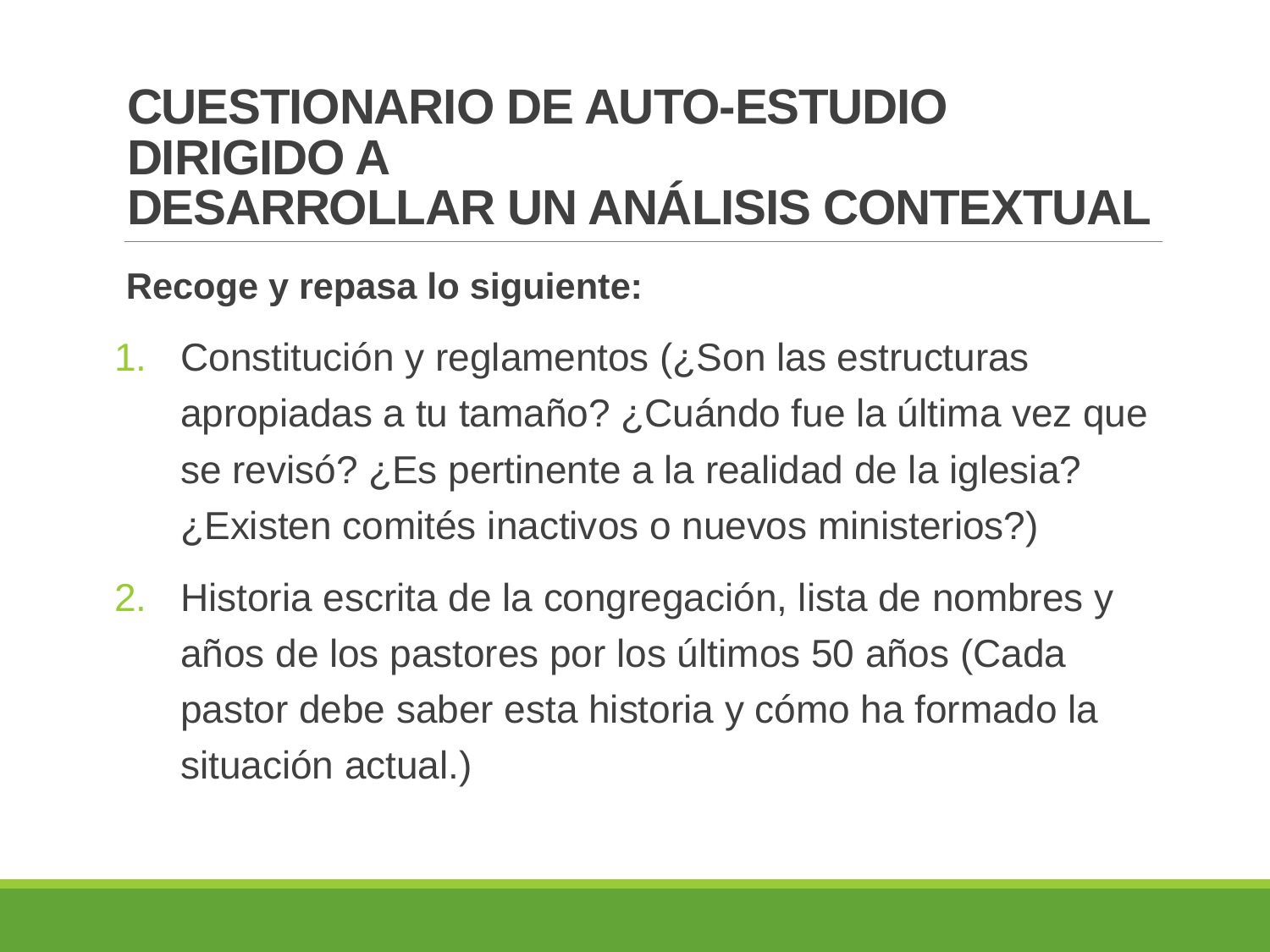

# CUESTIONARIO DE AUTO-ESTUDIO DIRIGIDO A DESARROLLAR UN ANÁLISIS CONTEXTUAL
Recoge y repasa lo siguiente:
Constitución y reglamentos (¿Son las estructuras apropiadas a tu tamaño? ¿Cuándo fue la última vez que se revisó? ¿Es pertinente a la realidad de la iglesia? ¿Existen comités inactivos o nuevos ministerios?)
Historia escrita de la congregación, lista de nombres y años de los pastores por los últimos 50 años (Cada pastor debe saber esta historia y cómo ha formado la situación actual.)